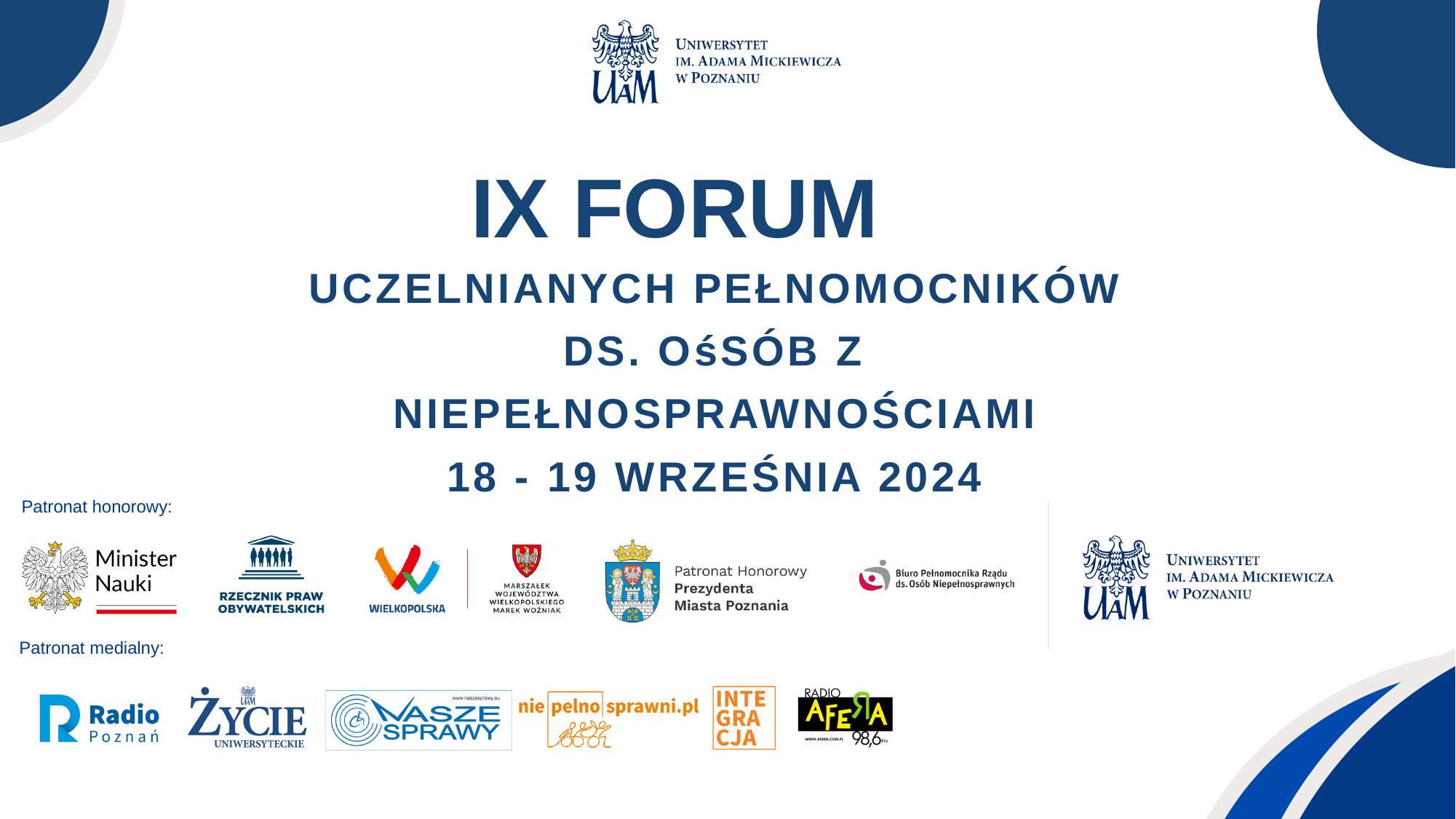

IX FORUM
UCZELNIANYCH PEŁNOMOCNIKÓW
DS. OśSÓB Z NIEPEŁNOSPRAWNOŚCIAMI
18 - 19 WRZEŚNIA 2024

Patronat honorowy:

Patronat medialny: